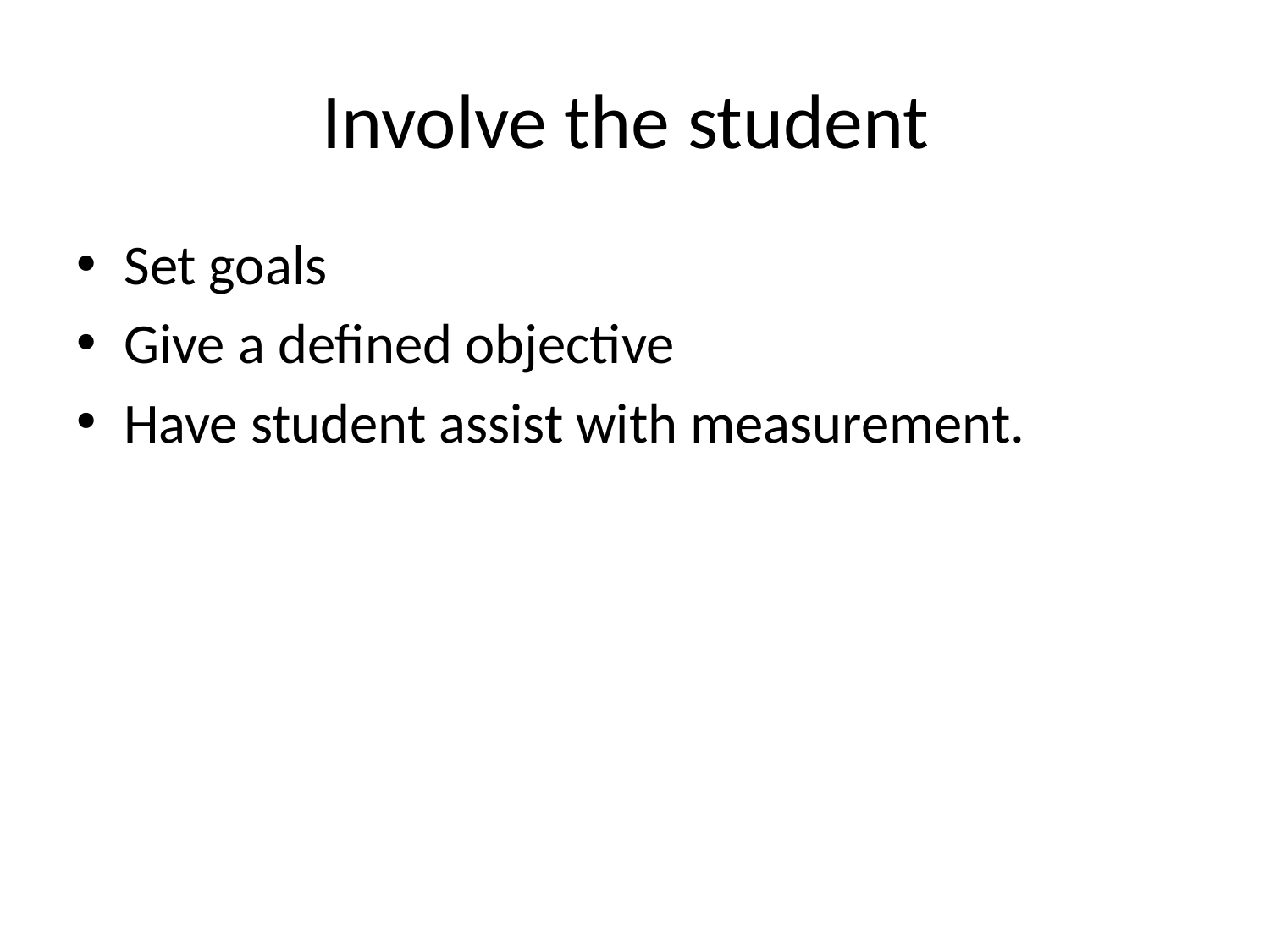

# Involve the student
Set goals
Give a defined objective
Have student assist with measurement.